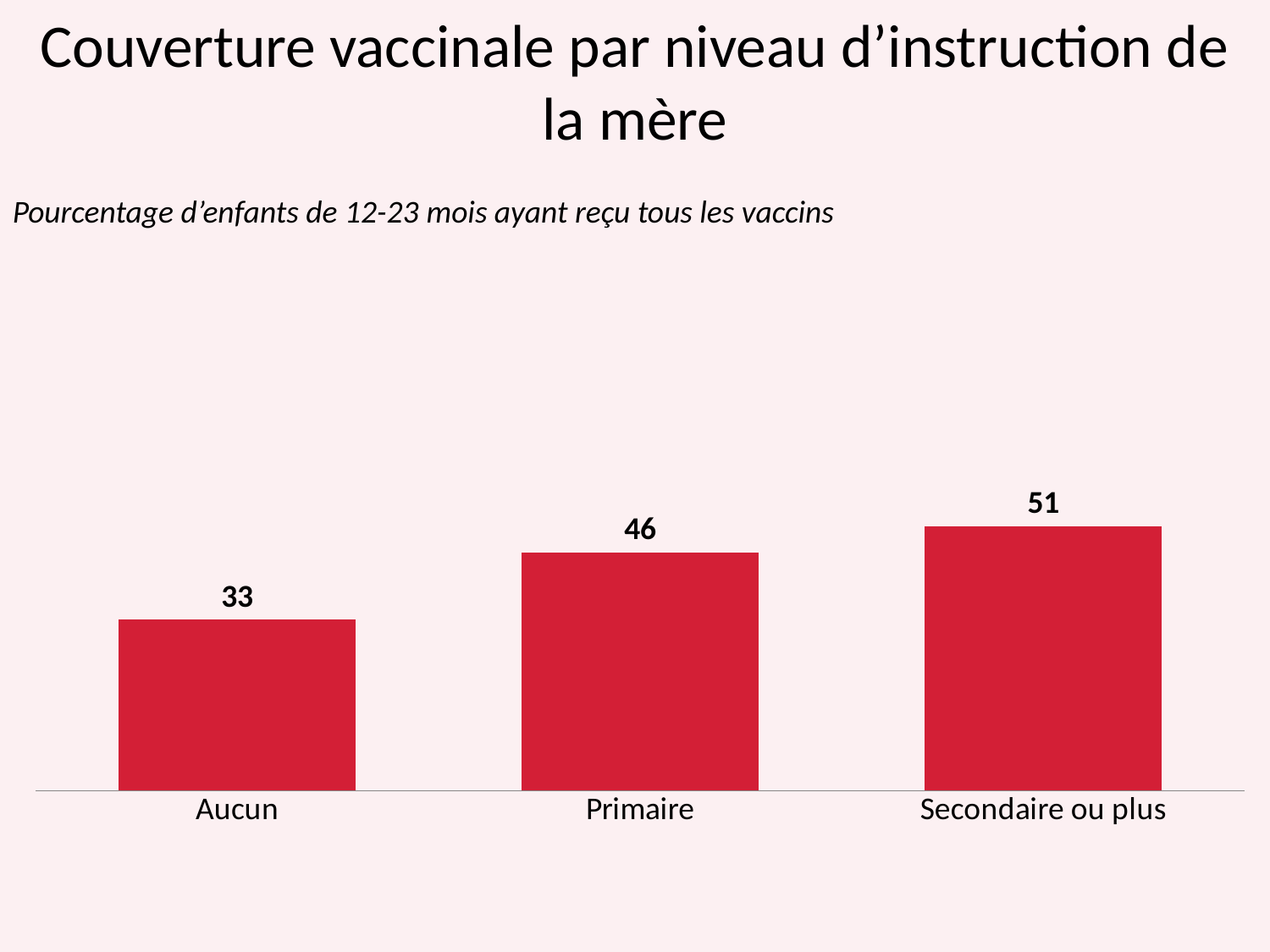

# Couverture vaccinale par niveau d’instruction de la mère
Pourcentage d’enfants de 12-23 mois ayant reçu tous les vaccins

### Chart

| Category | Series 1 |
|---|---|
| Aucun | 33.0 |
| Primaire | 46.0 |
| Secondaire ou plus | 51.0 |